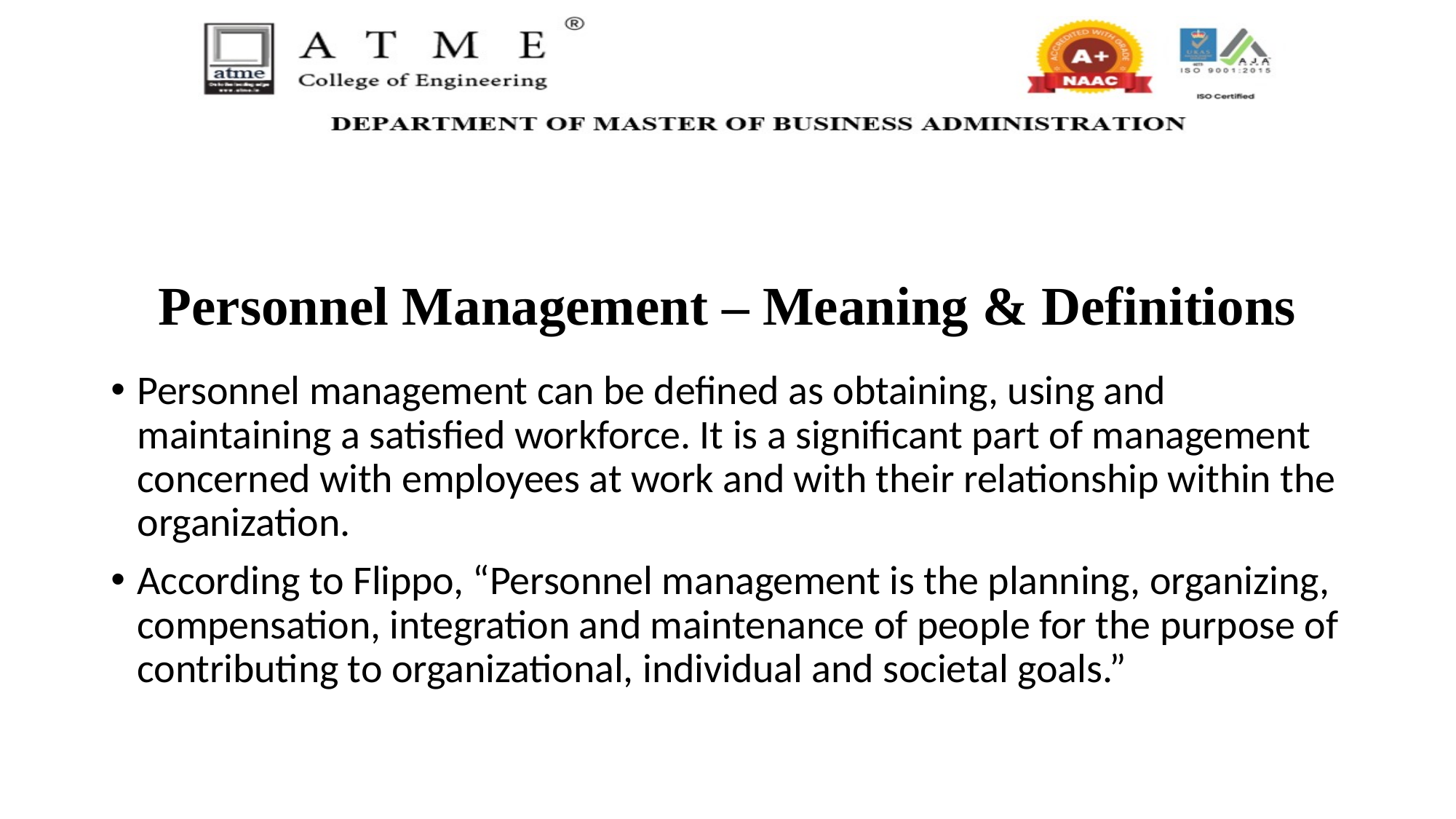

# Personnel Management – Meaning & Definitions
Personnel management can be defined as obtaining, using and maintaining a satisfied workforce. It is a significant part of management concerned with employees at work and with their relationship within the organization.
According to Flippo, “Personnel management is the planning, organizing, compensation, integration and maintenance of people for the purpose of contributing to organizational, individual and societal goals.”